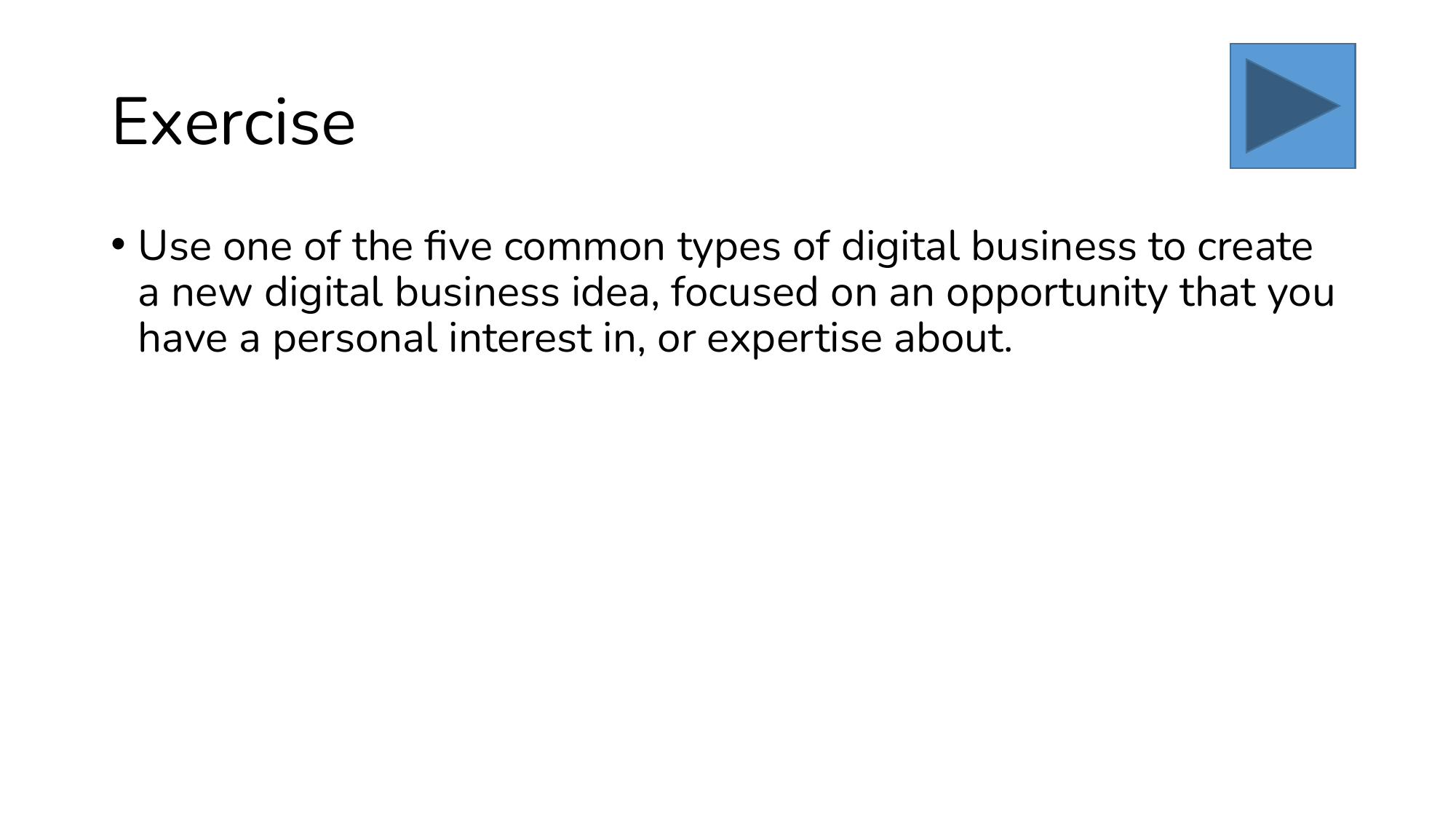

# Exercise

Use one of the five common types of digital business to create a new digital business idea, focused on an opportunity that you have a personal interest in, or expertise about.